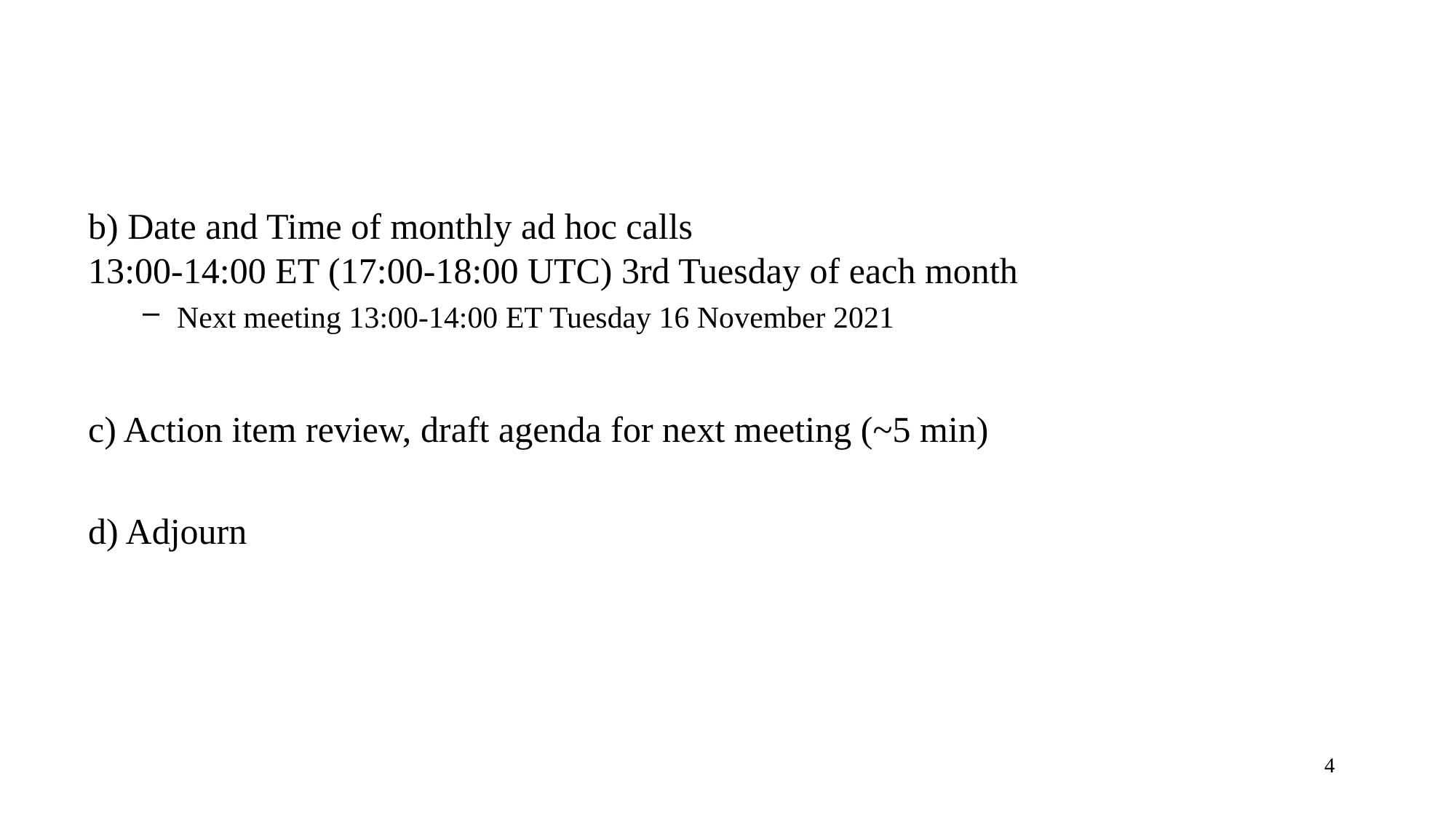

b) Date and Time of monthly ad hoc calls
13:00-14:00 ET (17:00-18:00 UTC) 3rd Tuesday of each month
Next meeting 13:00-14:00 ET Tuesday 16 November 2021

c) Action item review, draft agenda for next meeting (~5 min)

d) Adjourn

4